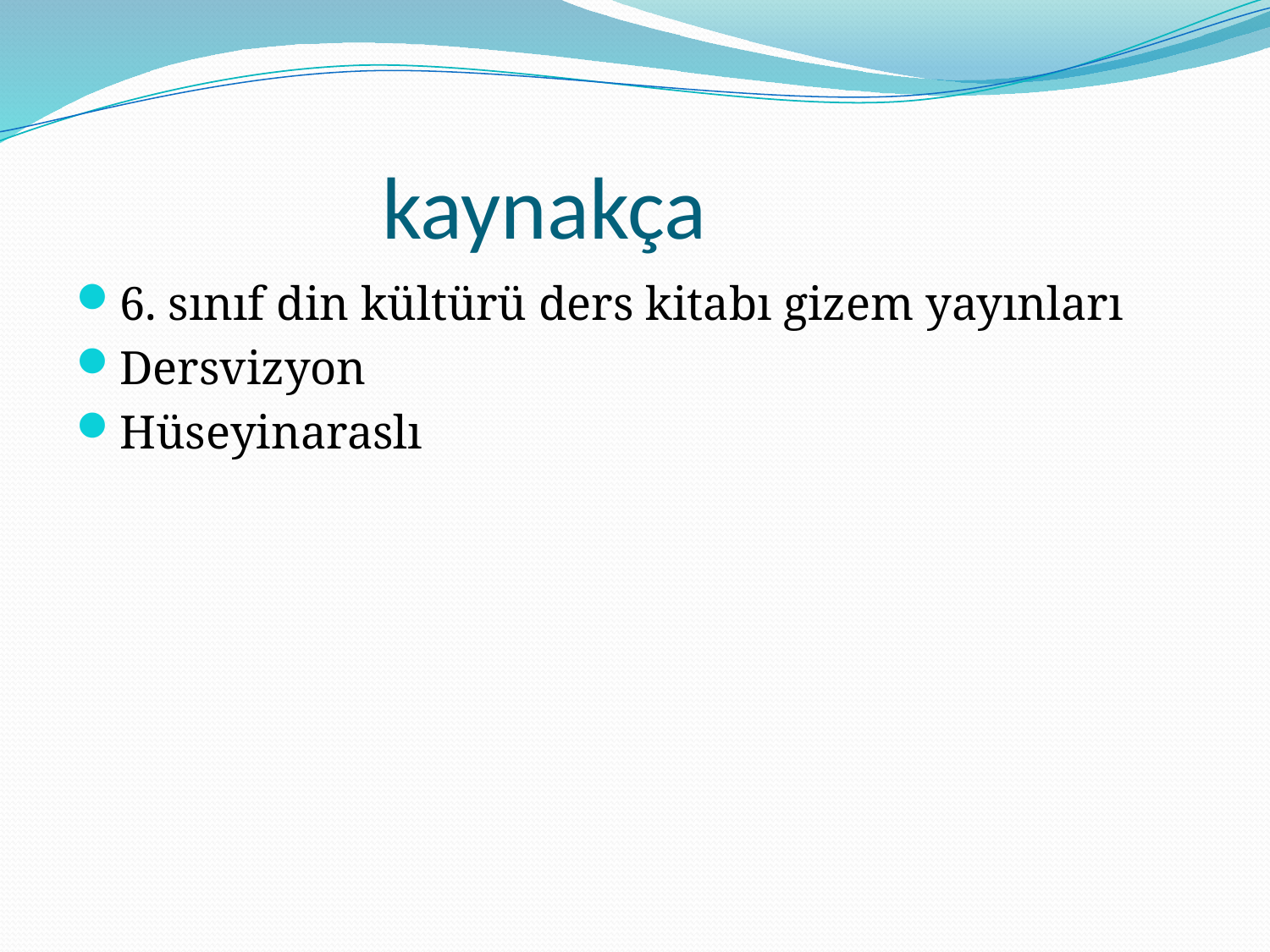

# kaynakça
6. sınıf din kültürü ders kitabı gizem yayınları
Dersvizyon
Hüseyinaraslı